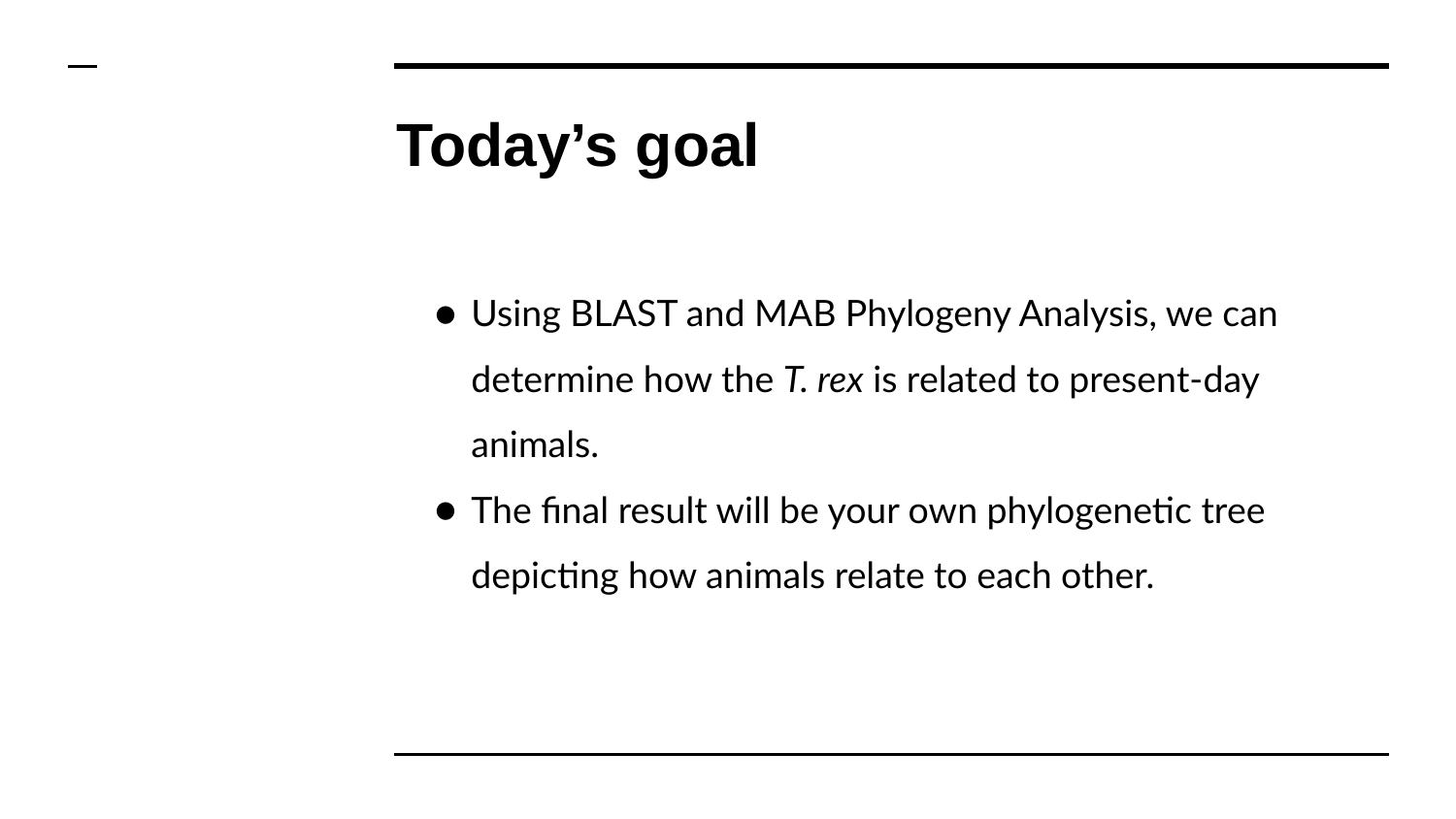

# Today’s goal
Using BLAST and MAB Phylogeny Analysis, we can determine how the T. rex is related to present-day animals.
The final result will be your own phylogenetic tree depicting how animals relate to each other.